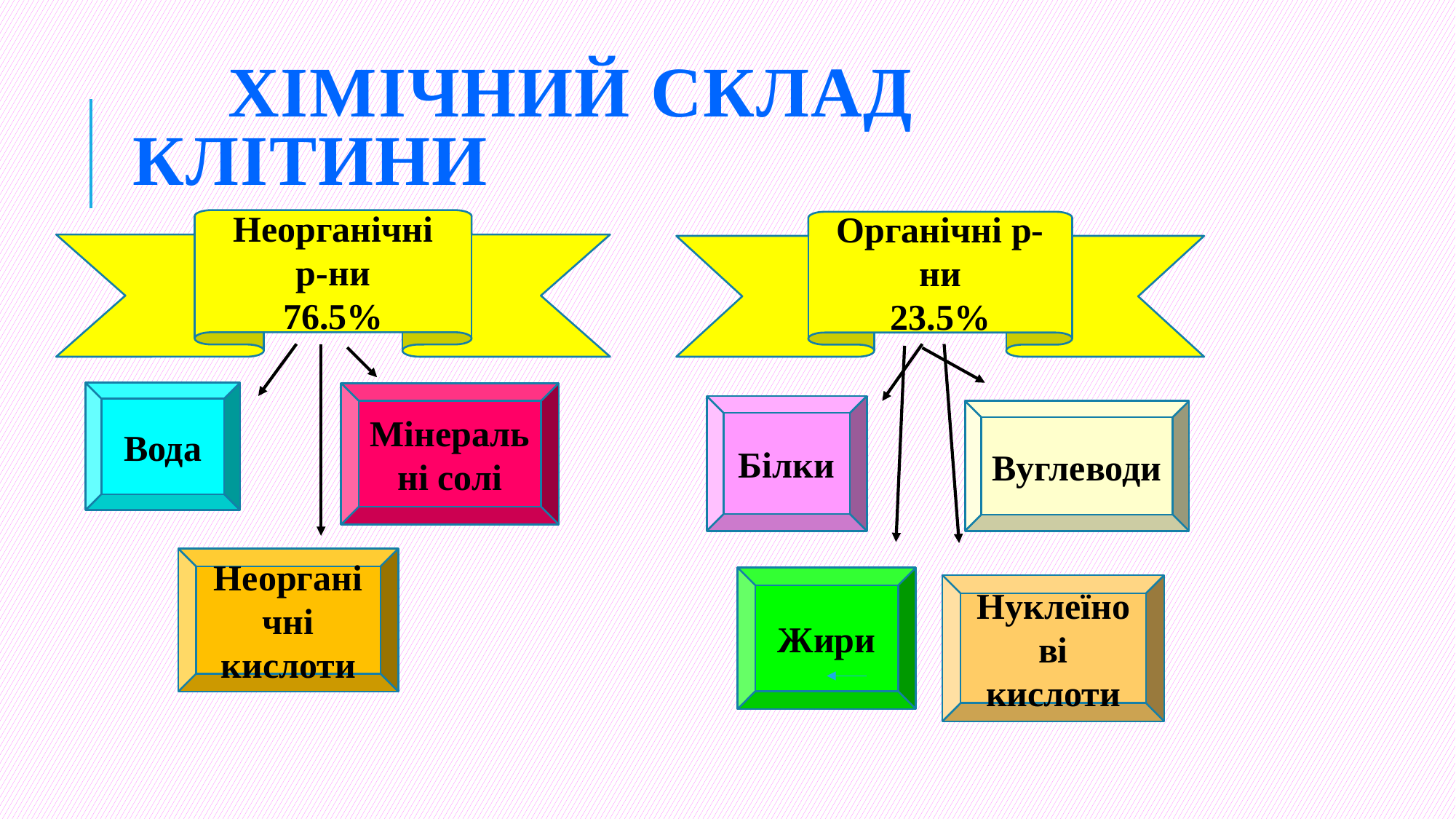

# Хімічний склад клітини
Неорганічні
 р-ни
76.5%
Органічні р-ни
23.5%

Вода
Мінеральні солі
Білки
Вуглеводи
Неорганічні кислоти
Жири
Нуклеїнові кислоти